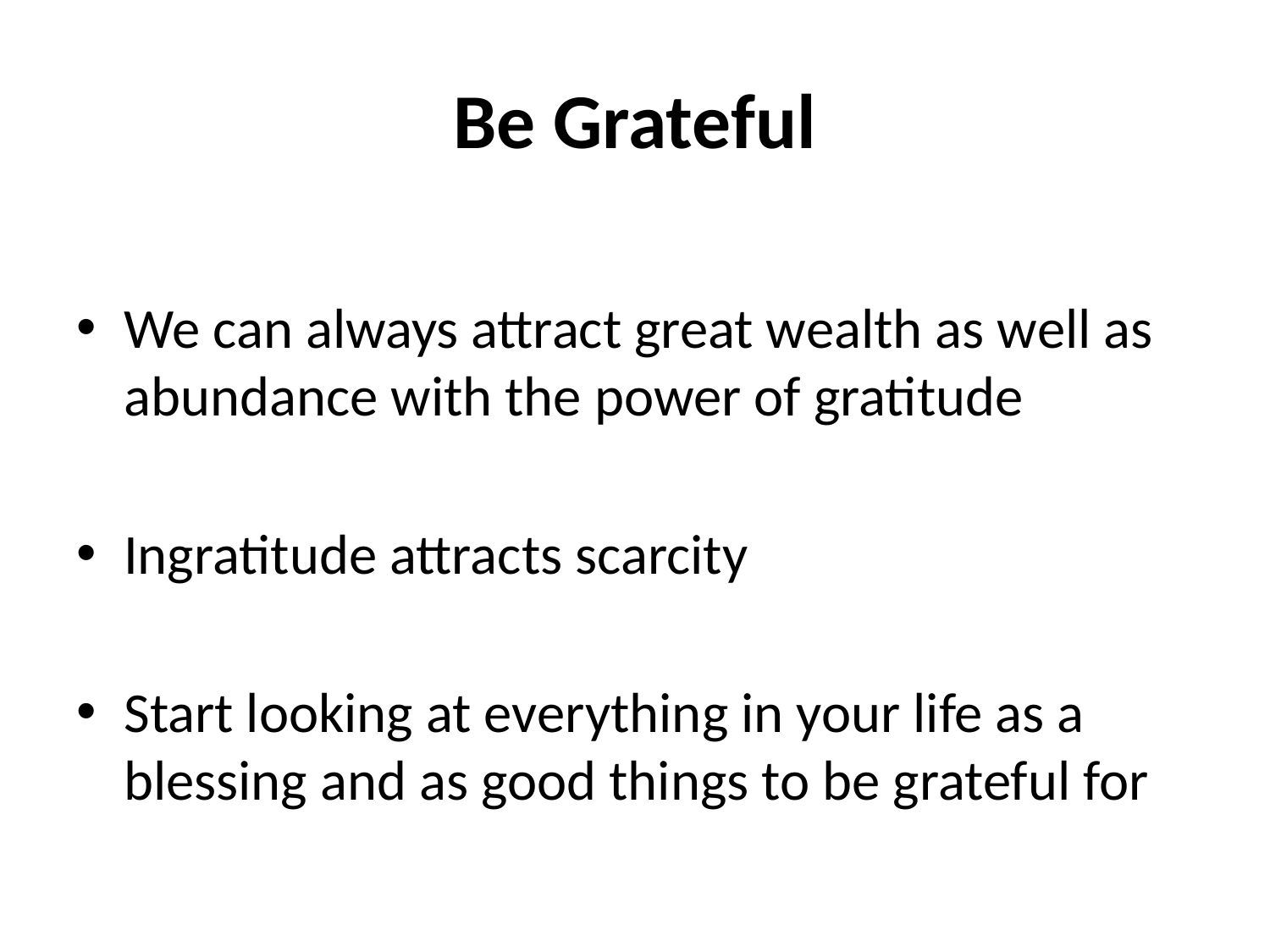

# Be Grateful
We can always attract great wealth as well as abundance with the power of gratitude

Ingratitude attracts scarcity

Start looking at everything in your life as a blessing and as good things to be grateful for